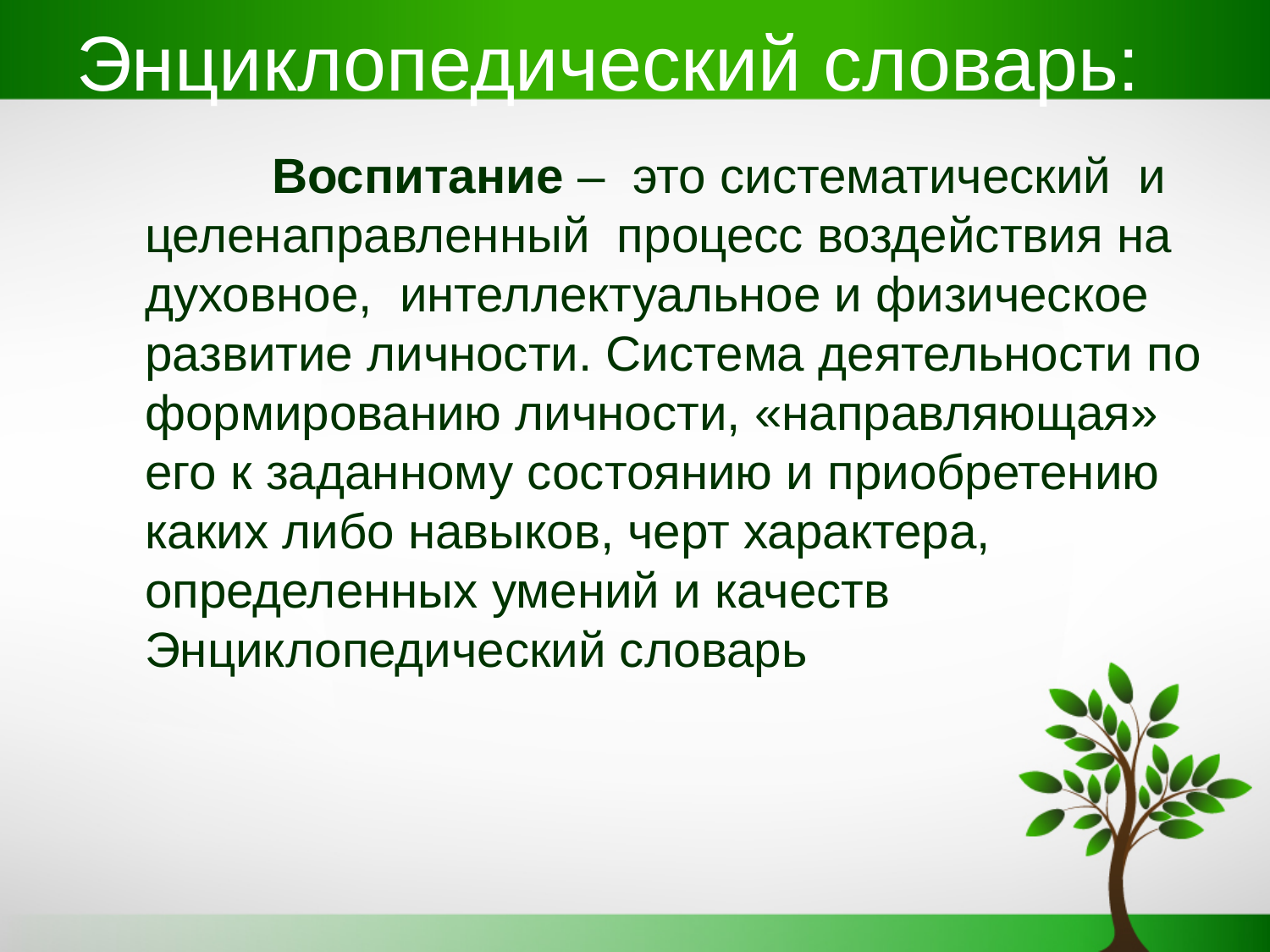

# Энциклопедический словарь:
		Воспитание –  это систематический  и целенаправленный  процесс воздействия на духовное,  интеллектуальное и физическое развитие личности. Система деятельности по формированию личности, «направляющая» его к заданному состоянию и приобретению каких либо навыков, черт характера, определенных умений и качеств Энциклопедический словарь